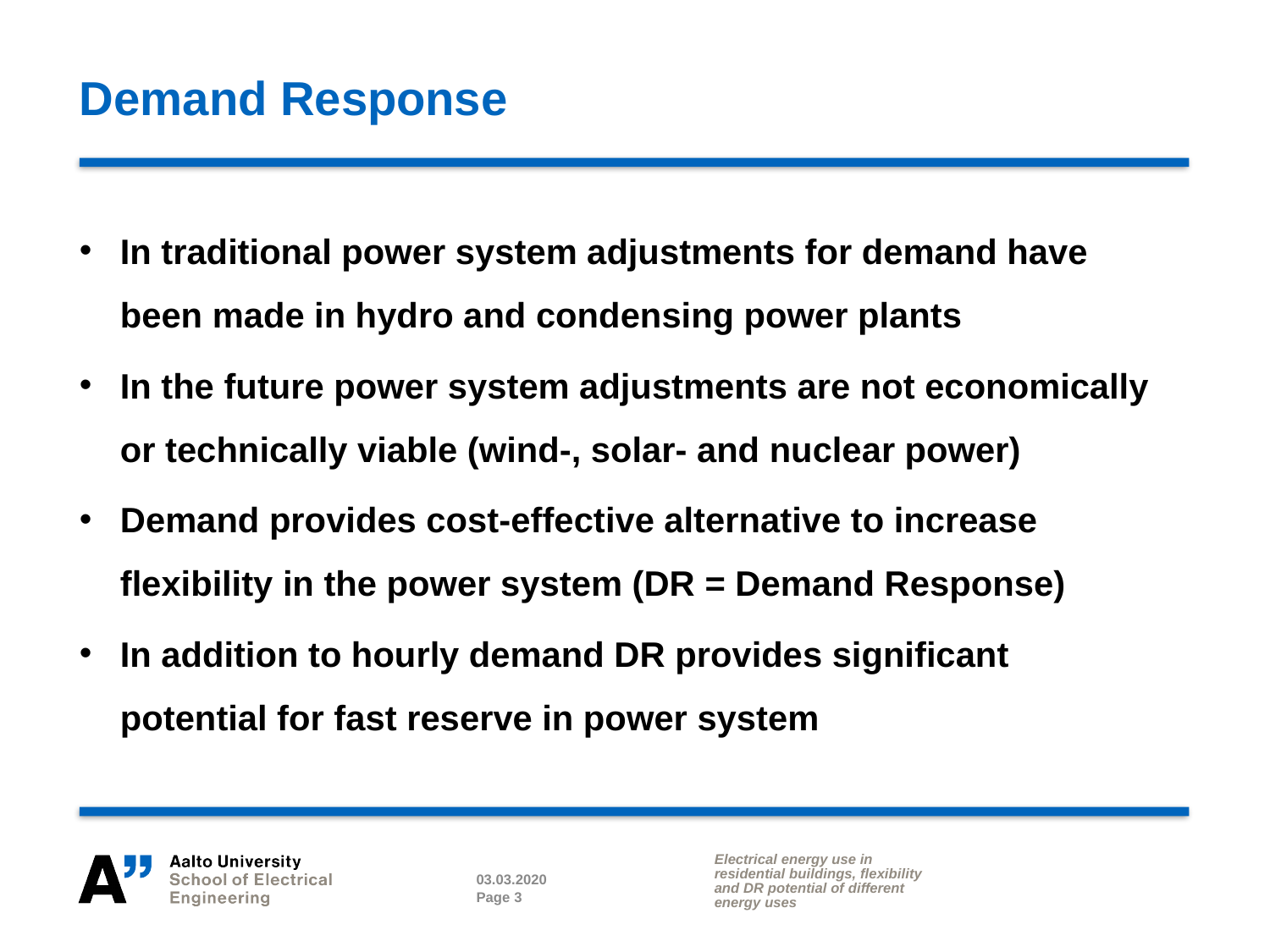

# Demand Response
In traditional power system adjustments for demand have been made in hydro and condensing power plants
In the future power system adjustments are not economically or technically viable (wind-, solar- and nuclear power)
Demand provides cost-effective alternative to increase flexibility in the power system (DR = Demand Response)
In addition to hourly demand DR provides significant potential for fast reserve in power system
Electrical energy use in residential buildings, flexibility and DR potential of different energy uses

03.03.2020
Page 3